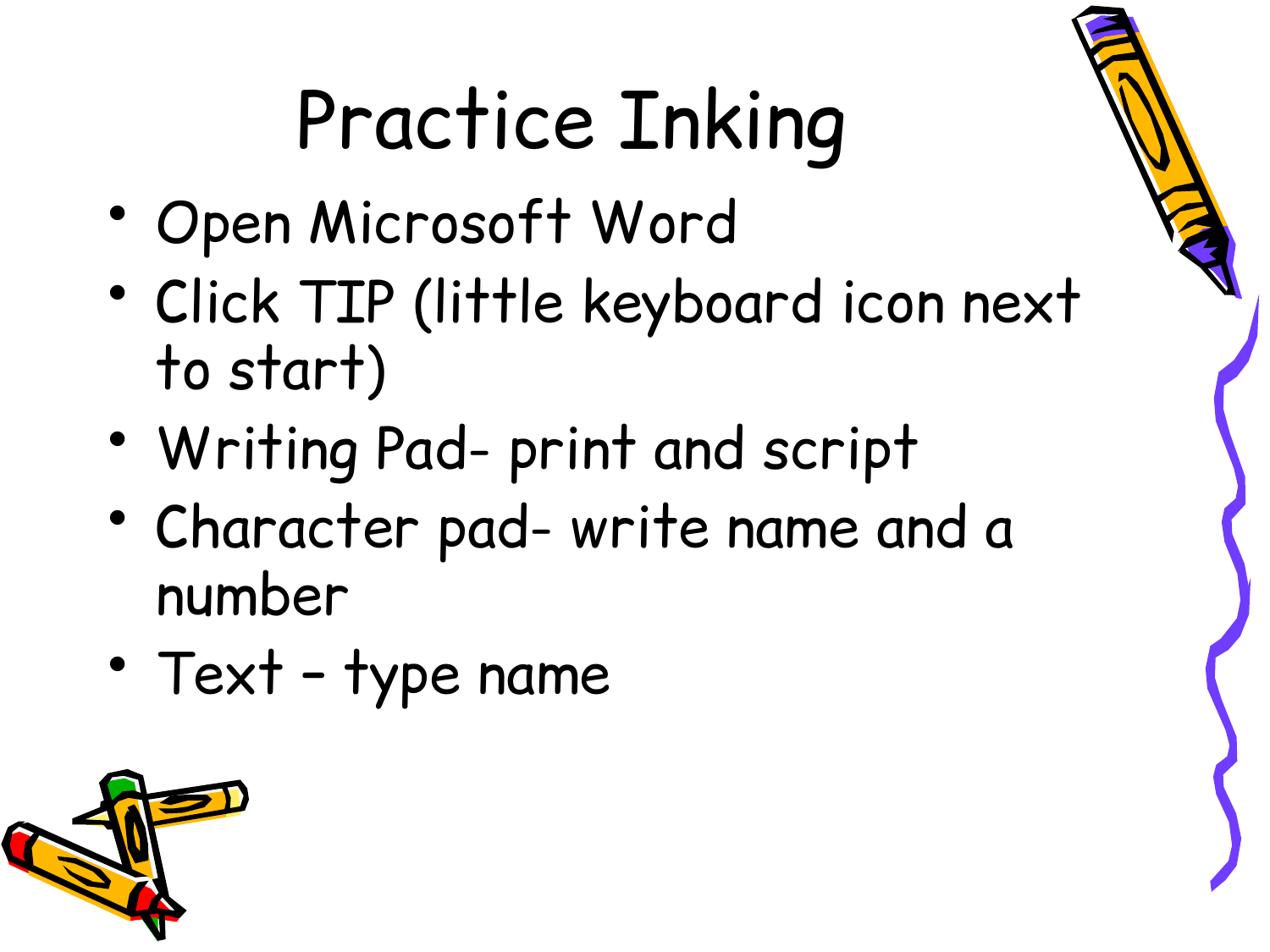

# Practice Inking
Open Microsoft Word
Click TIP (little keyboard icon next to start)
Writing Pad- print and script
Character pad- write name and a number
Text – type name